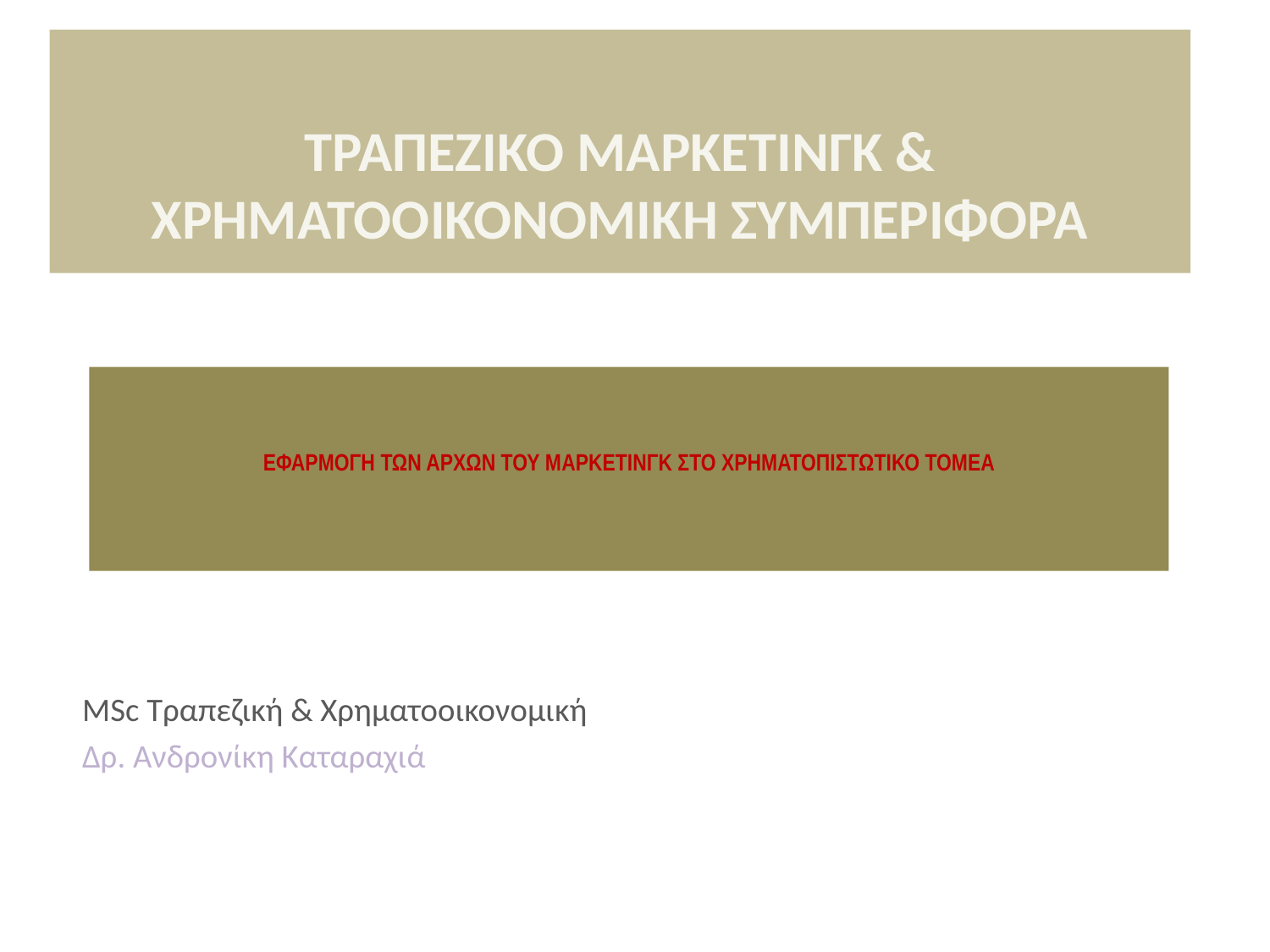

ΤΡΑΠΕΖΙΚΟ ΜΑΡΚΕΤΙΝΓΚ & ΧΡΗΜΑΤΟΟΙΚΟΝΟΜΙΚΗ ΣΥΜΠΕΡΙΦΟΡΑ
#
ΕΦΑΡΜΟΓΗ ΤΩΝ ΑΡΧΩΝ ΤΟΥ ΜΑΡΚΕΤΙΝΓΚ ΣΤΟ ΧΡΗΜΑΤΟΠΙΣΤΩΤΙΚΟ ΤΟΜΕΑ

MSc Τραπεζική & Χρηματοοικονομική
Δρ. Ανδρονίκη Καταραχιά